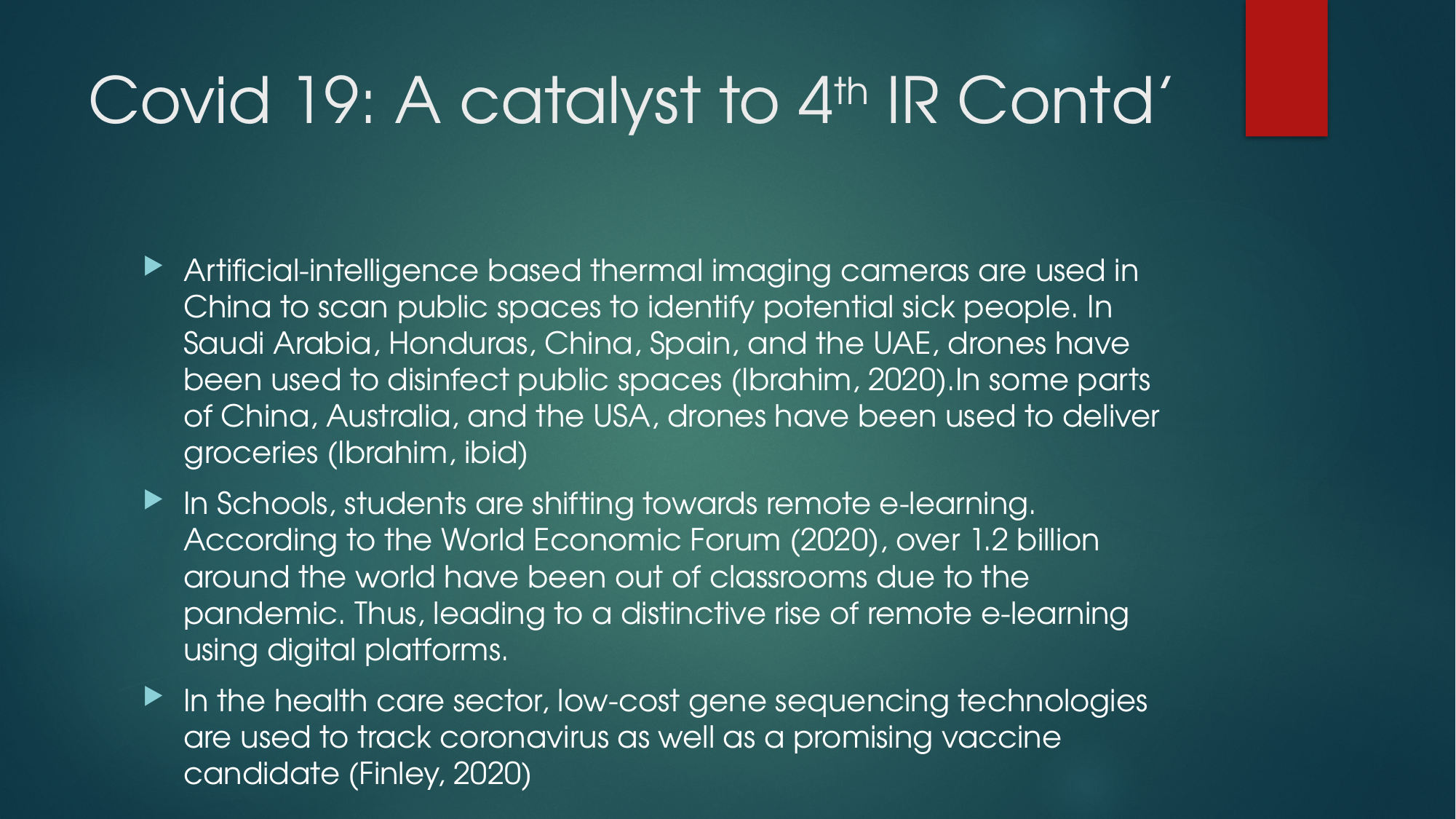

# Covid 19: A catalyst to 4th IR Contd’
Artificial-intelligence based thermal imaging cameras are used in China to scan public spaces to identify potential sick people. In Saudi Arabia, Honduras, China, Spain, and the UAE, drones have been used to disinfect public spaces (Ibrahim, 2020).In some parts of China, Australia, and the USA, drones have been used to deliver groceries (Ibrahim, ibid)
In Schools, students are shifting towards remote e-learning. According to the World Economic Forum (2020), over 1.2 billion around the world have been out of classrooms due to the pandemic. Thus, leading to a distinctive rise of remote e-learning using digital platforms.
In the health care sector, low-cost gene sequencing technologies are used to track coronavirus as well as a promising vaccine candidate (Finley, 2020)